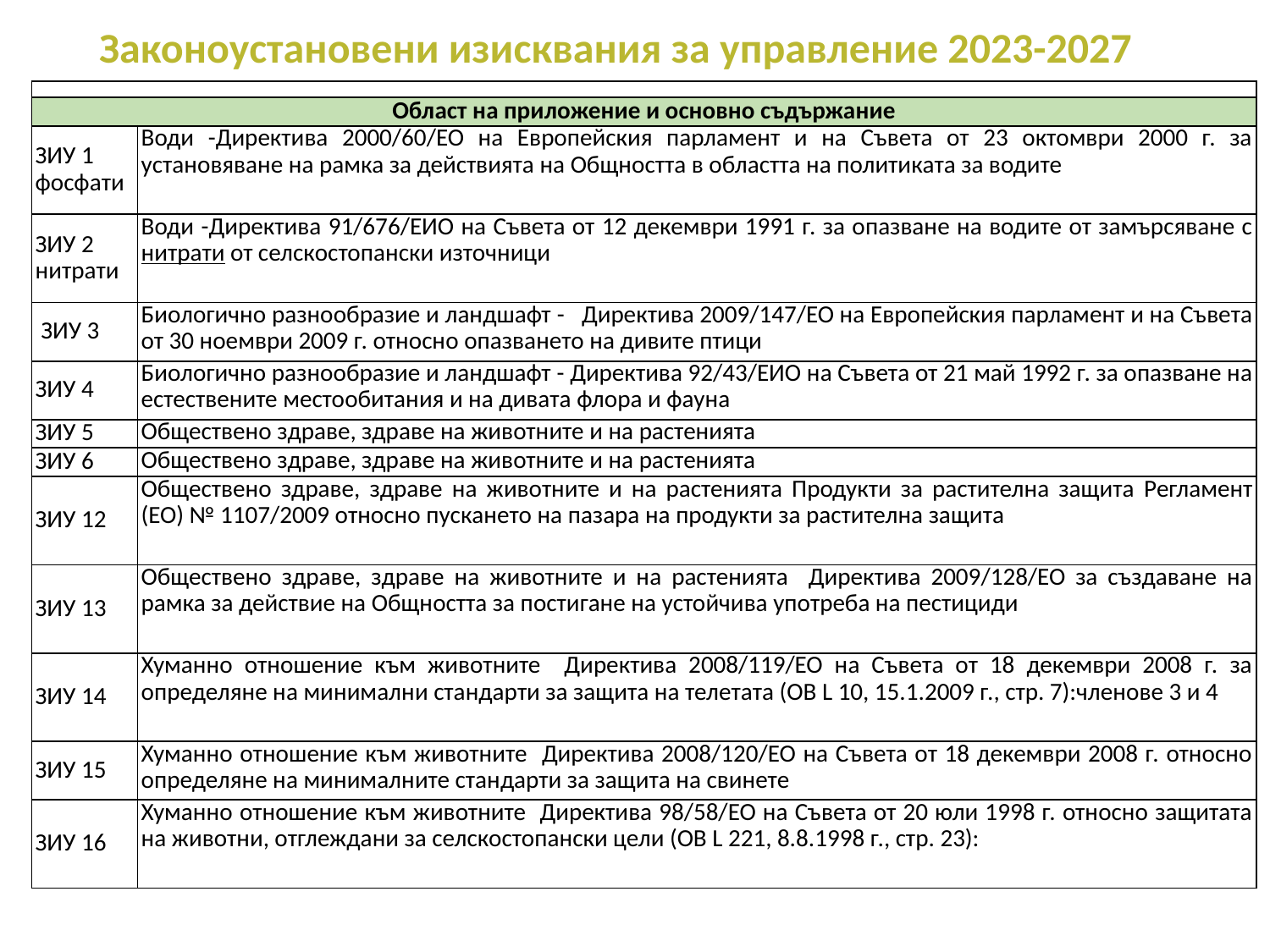

Законоустановени изисквания за управление 2023-2027
|  |  |
| --- | --- |
| Област на приложение и основно съдържание |  |
| ЗИУ 1 фосфати | Води -Директива 2000/60/ЕО на Европейския парламент и на Съвета от 23 октомври 2000 г. за установяване на рамка за действията на Общността в областта на политиката за водите |
| ЗИУ 2 нитрати | Води -Директива 91/676/ЕИО на Съвета от 12 декември 1991 г. за опазване на водите от замърсяване с нитрати от селскостопански източници |
| ЗИУ 3 | Биологично разнообразие и ландшафт - Директива 2009/147/ЕО на Европейския парламент и на Съвета от 30 ноември 2009 г. относно опазването на дивите птици |
| ЗИУ 4 | Биологично разнообразие и ландшафт - Директива 92/43/ЕИО на Съвета от 21 май 1992 г. за опазване на естествените местообитания и на дивата флора и фауна |
| ЗИУ 5 | Обществено здраве, здраве на животните и на растенията |
| ЗИУ 6 | Обществено здраве, здраве на животните и на растенията |
| ЗИУ 12 | Обществено здраве, здраве на животните и на растенията Продукти за растителна защита Регламент (ЕО) № 1107/2009 относно пускането на пазара на продукти за растителна защита |
| ЗИУ 13 | Обществено здраве, здраве на животните и на растенията Директива 2009/128/ЕО за създаване на рамка за действие на Общността за постигане на устойчива употреба на пестициди |
| ЗИУ 14 | Хуманно отношение към животните Директива 2008/119/ЕО на Съвета от 18 декември 2008 г. за определяне на минимални стандарти за защита на телетата (OВ L 10, 15.1.2009 г., стр. 7):членове 3 и 4 |
| ЗИУ 15 | Хуманно отношение към животните Директива 2008/120/ЕО на Съвета от 18 декември 2008 г. относно определяне на минималните стандарти за защита на свинете |
| ЗИУ 16 | Хуманно отношение към животните Директива 98/58/ЕО на Съвета от 20 юли 1998 г. относно защитата на животни, отглеждани за селскостопански цели (ОВ L 221, 8.8.1998 г., стр. 23): |